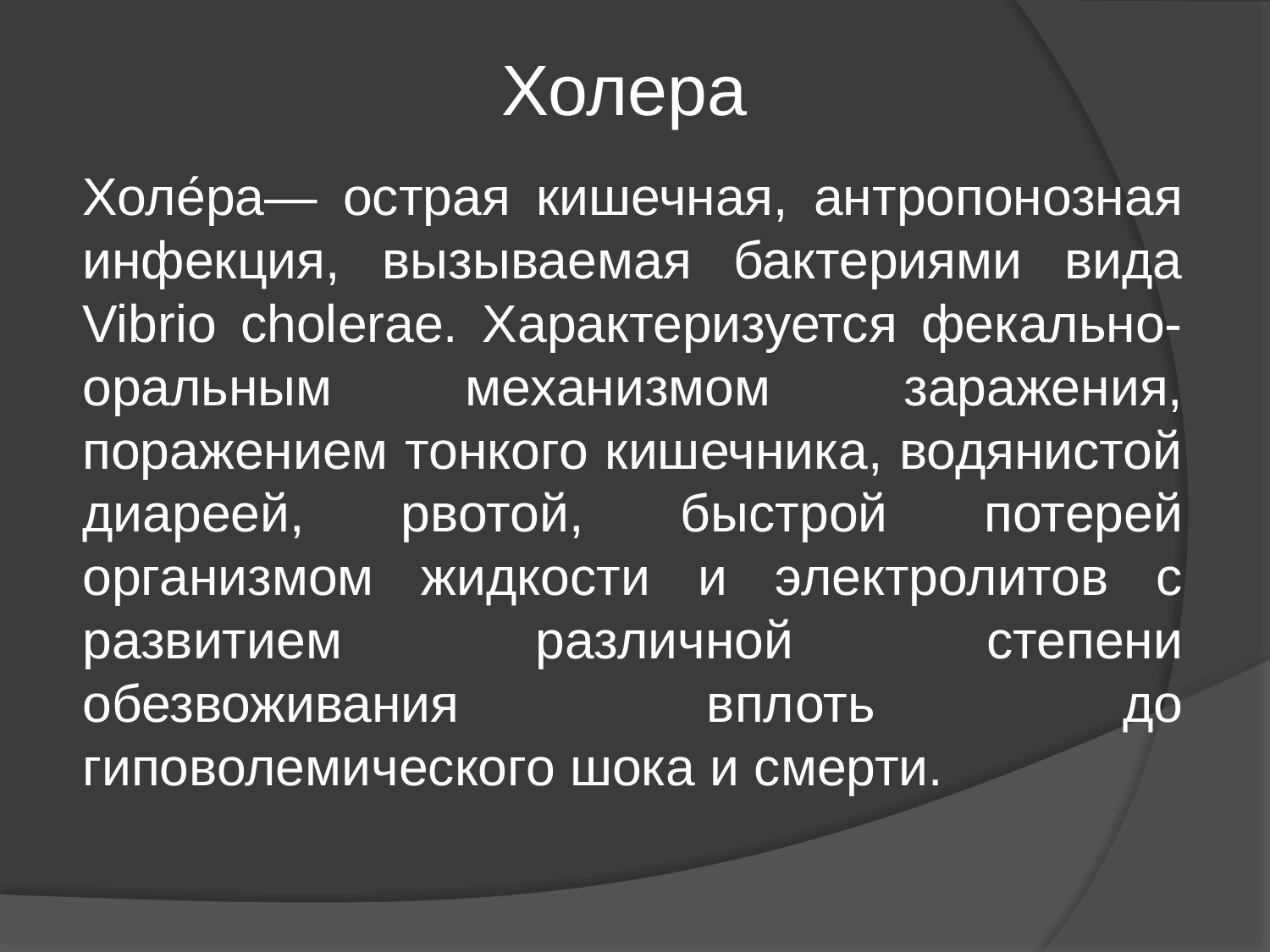

# Холера
Холе́ра— острая кишечная, антропонозная инфекция, вызываемая бактериями вида Vibrio cholerae. Характеризуется фекально-оральным механизмом заражения, поражением тонкого кишечника, водянистой диареей, рвотой, быстрой потерей организмом жидкости и электролитов с развитием различной степени обезвоживания вплоть до гиповолемического шока и смерти.